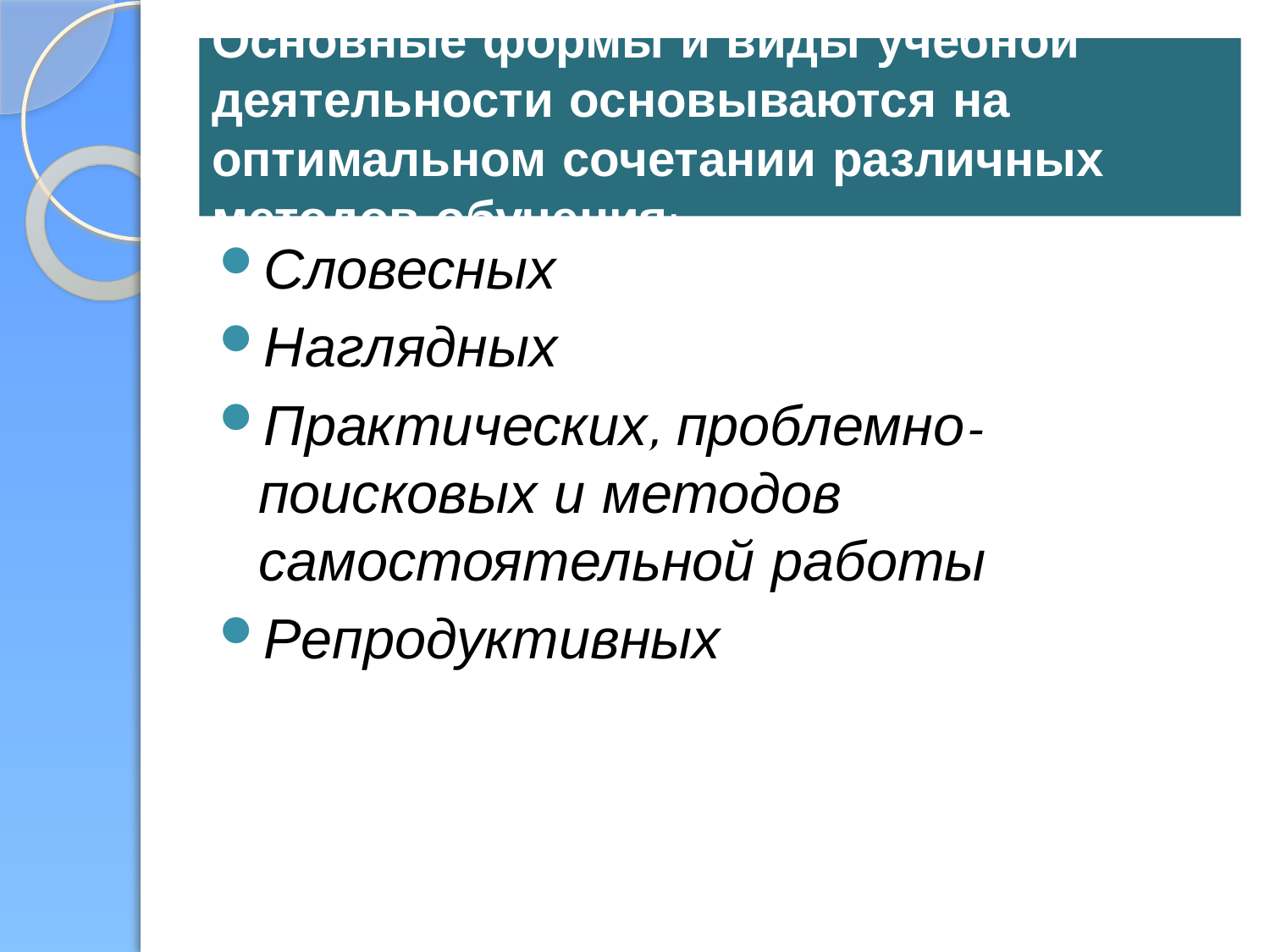

# Основные формы и виды учебной деятельности основываются на оптимальном сочетании различных методов обучения:
Словесных
Наглядных
Практических, проблемно-поисковых и методов самостоятельной работы
Репродуктивных